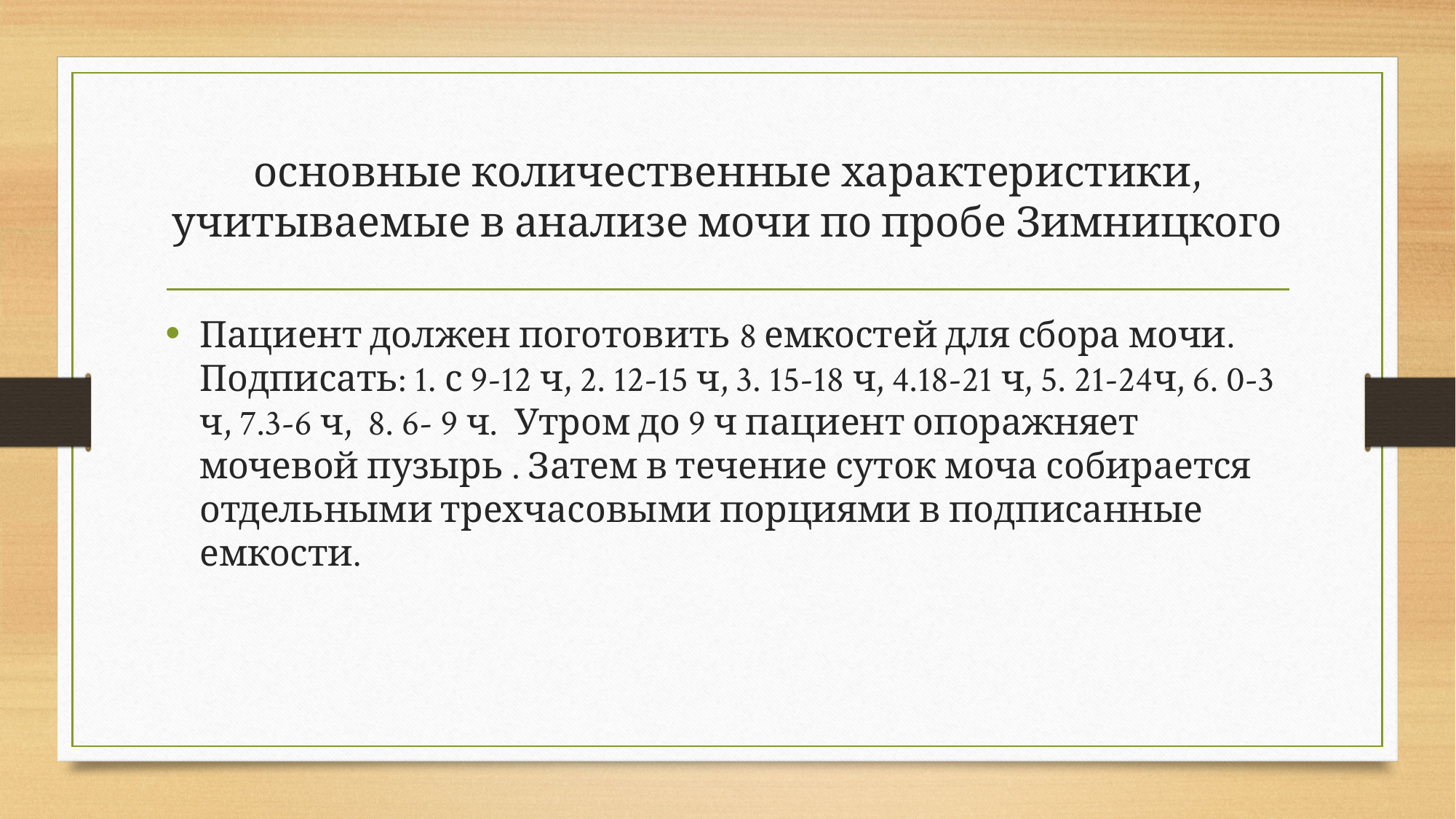

# основные количественные характеристики, учитываемые в анализе мочи по пробе Зимницкого
Пациент должен поготовить 8 емкостей для сбора мочи. Подписать: 1. с 9-12 ч, 2. 12-15 ч, 3. 15-18 ч, 4.18-21 ч, 5. 21-24ч, 6. 0-3 ч, 7.3-6 ч,  8. 6- 9 ч.  Утром до 9 ч пациент опоражняет мочевой пузырь . Затем в течение суток моча собирается отдельными трехчасовыми порциями в подписанные емкости.